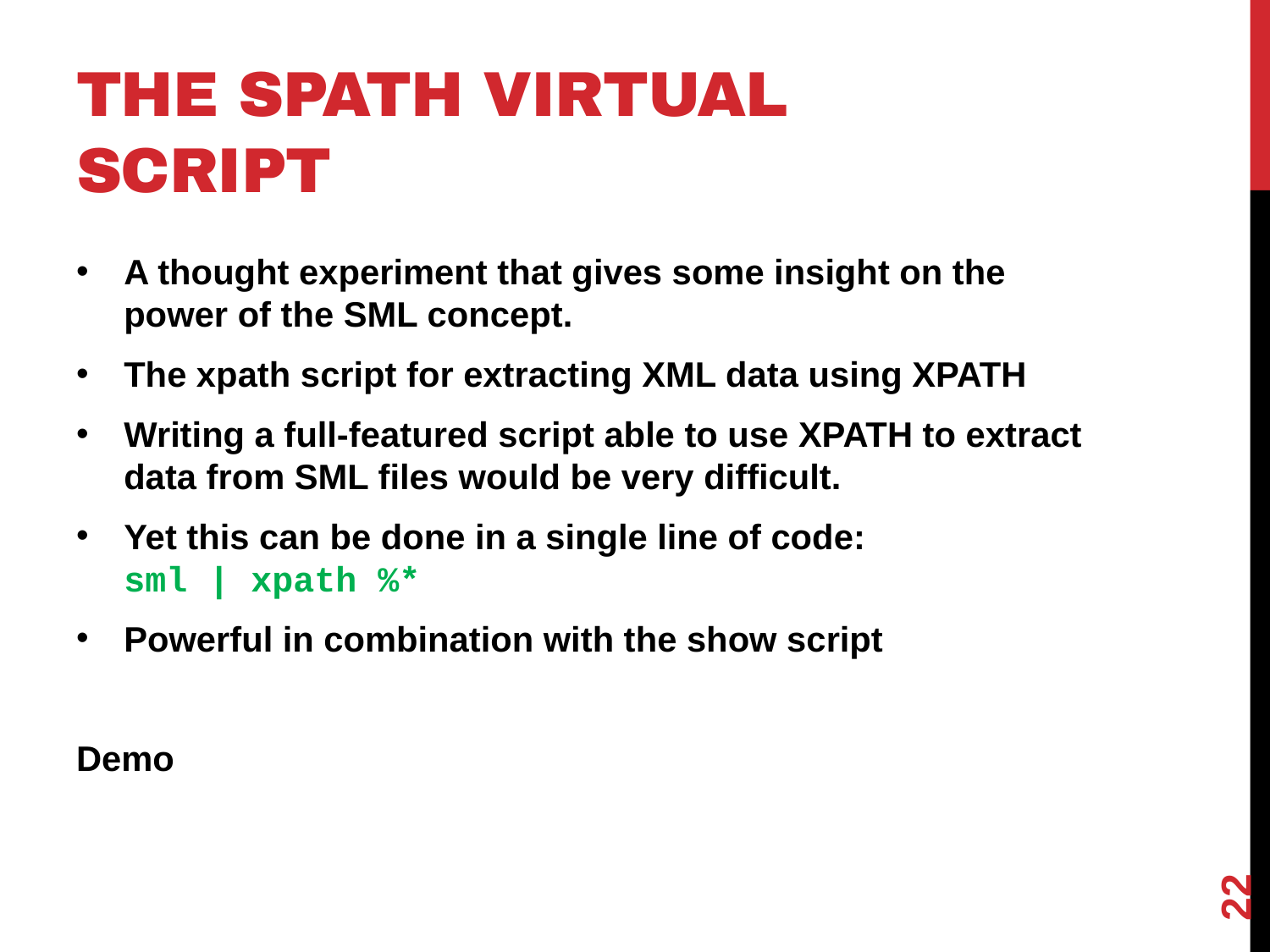

# The spath virtual script
A thought experiment that gives some insight on the power of the SML concept.
The xpath script for extracting XML data using XPATH
Writing a full-featured script able to use XPATH to extract data from SML files would be very difficult.
Yet this can be done in a single line of code:
sml | xpath %*
Powerful in combination with the show script

Demo

22